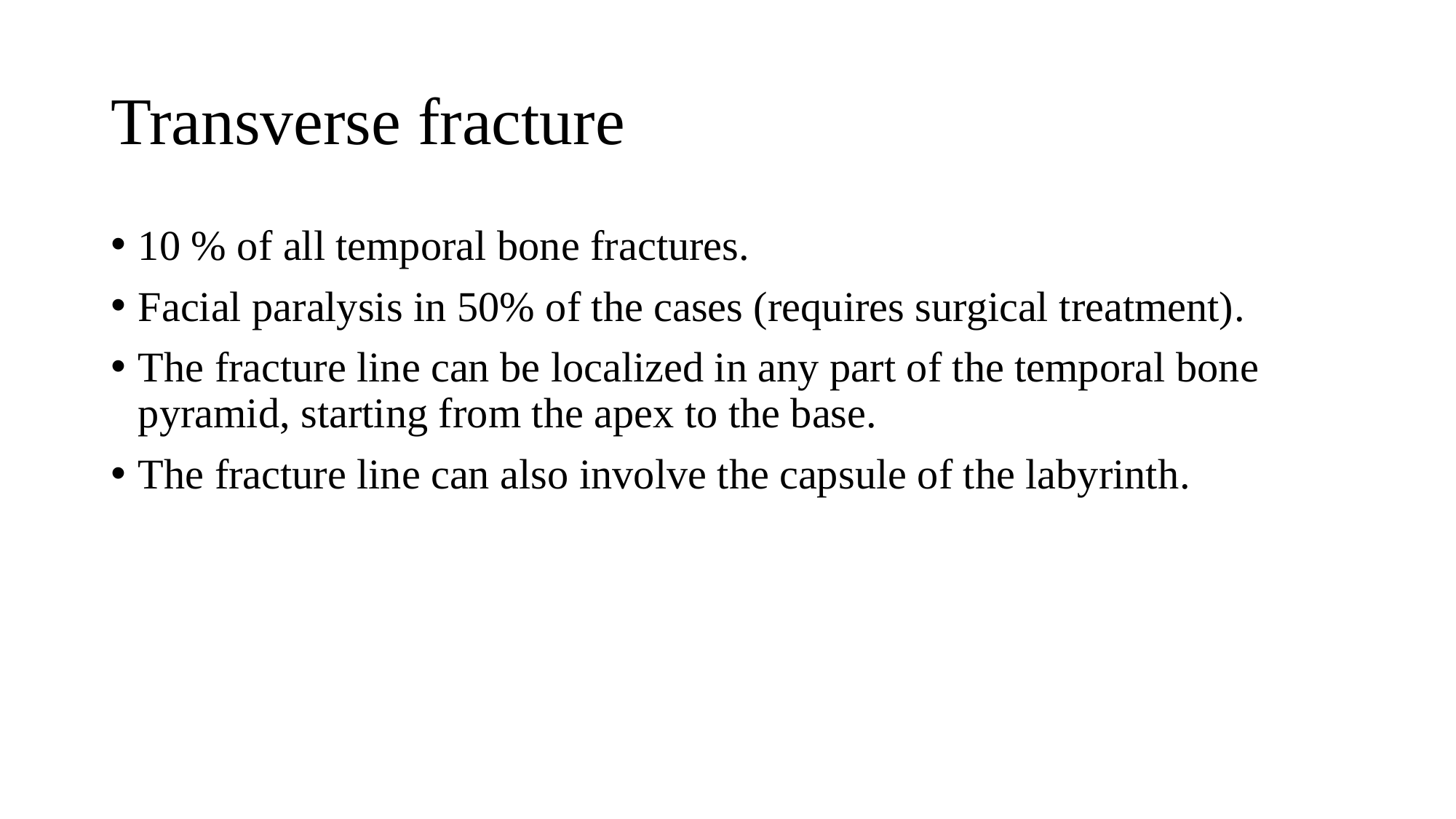

# Transverse fracture
10 % of all temporal bone fractures.
Facial paralysis in 50% of the cases (requires surgical treatment).
The fracture line can be localized in any part of the temporal bone pyramid, starting from the apex to the base.
The fracture line can also involve the capsule of the labyrinth.